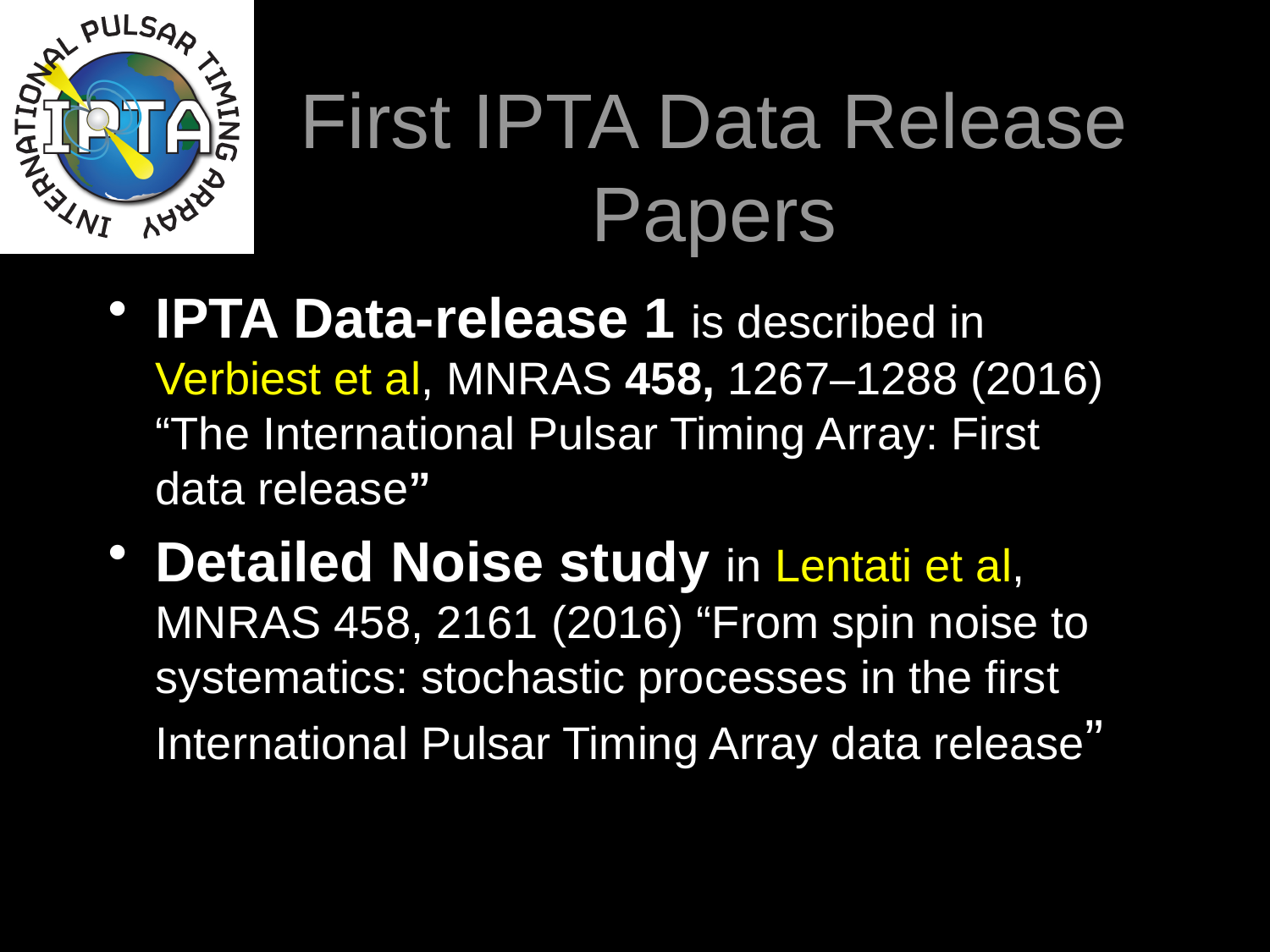

# First IPTA Data Release Papers
IPTA Data-release 1 is described in Verbiest et al, MNRAS 458, 1267–1288 (2016) “The International Pulsar Timing Array: First data release”
Detailed Noise study in Lentati et al, MNRAS 458, 2161 (2016) “From spin noise to systematics: stochastic processes in the first International Pulsar Timing Array data release”